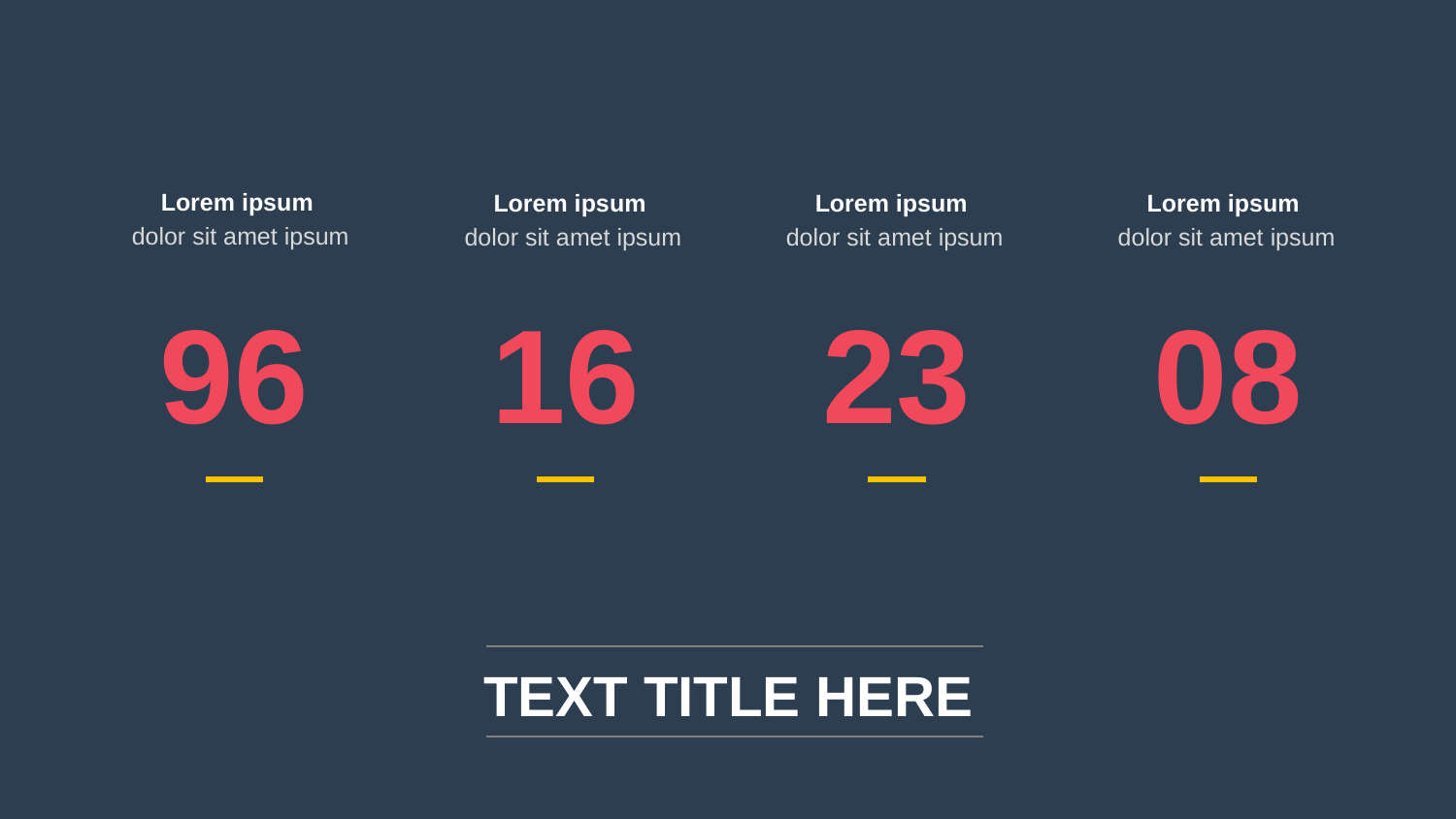

Lorem ipsum
dolor sit amet ipsum
Lorem ipsum
dolor sit amet ipsum
Lorem ipsum
dolor sit amet ipsum
Lorem ipsum
dolor sit amet ipsum
96
16
23
08
TEXT TITLE HERE